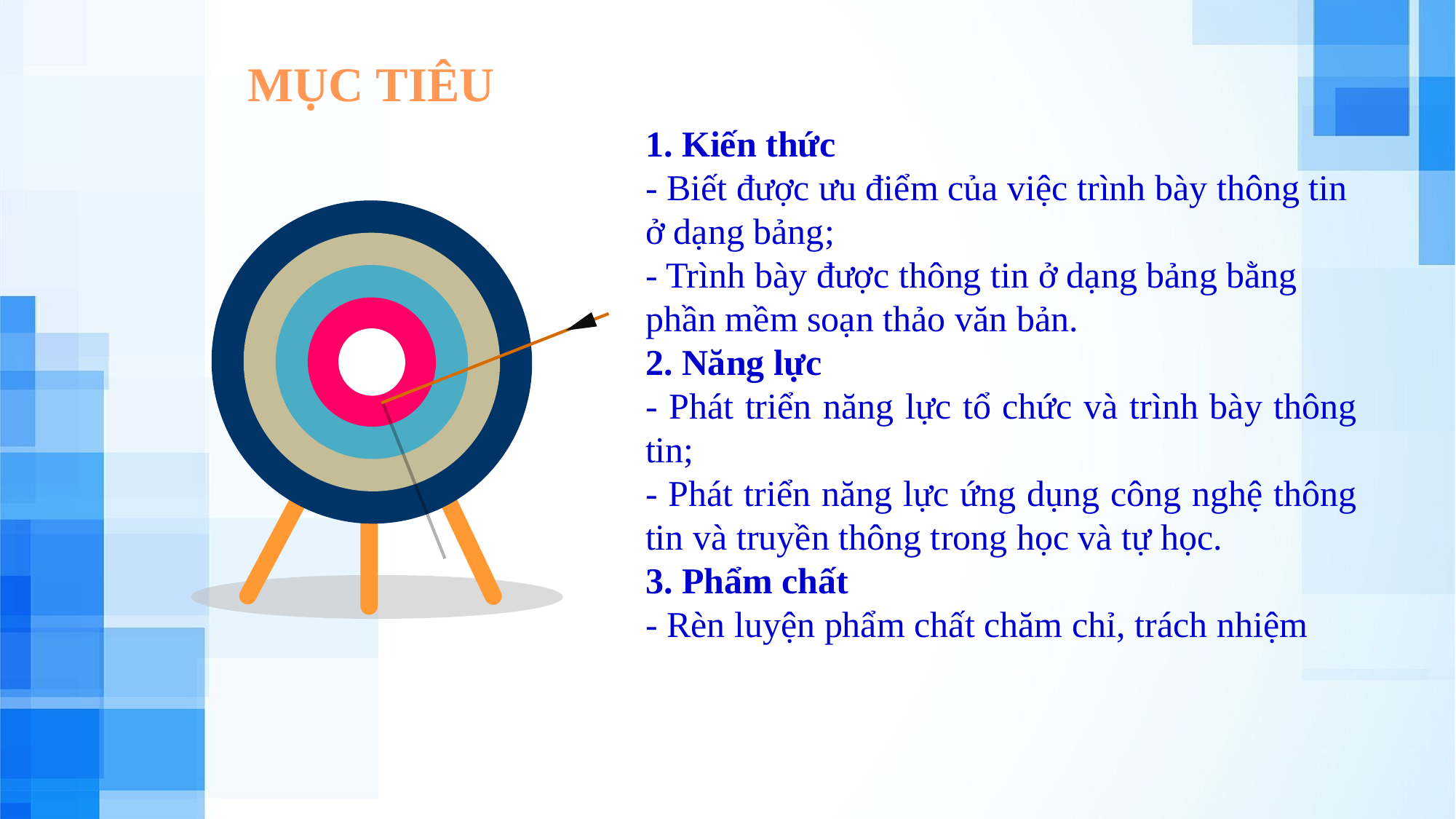

MỤC TIÊU
1. Kiến thức
- Biết được ưu điểm của việc trình bày thông tin ở dạng bảng;
- Trình bày được thông tin ở dạng bảng bằng phần mềm soạn thảo văn bản.
2. Năng lực
- Phát triển năng lực tổ chức và trình bày thông tin;
- Phát triển năng lực ứng dụng công nghệ thông tin và truyền thông trong học và tự học.
3. Phẩm chất
- Rèn luyện phẩm chất chăm chỉ, trách nhiệm